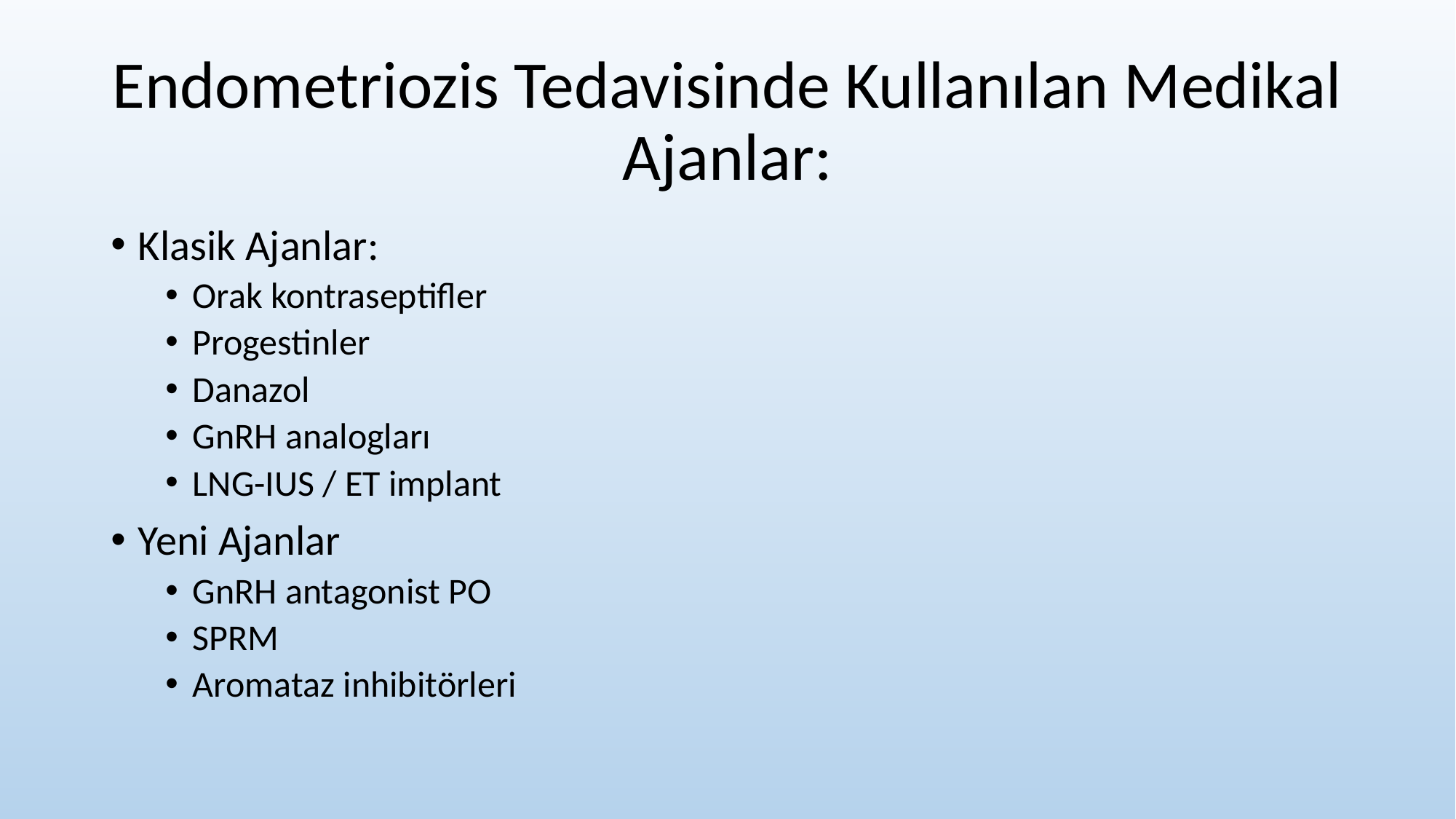

# Endometriozis Tedavisinde Kullanılan Medikal Ajanlar:
Klasik Ajanlar:
Orak kontraseptifler
Progestinler
Danazol
GnRH analogları
LNG-IUS / ET implant
Yeni Ajanlar
GnRH antagonist PO
SPRM
Aromataz inhibitörleri